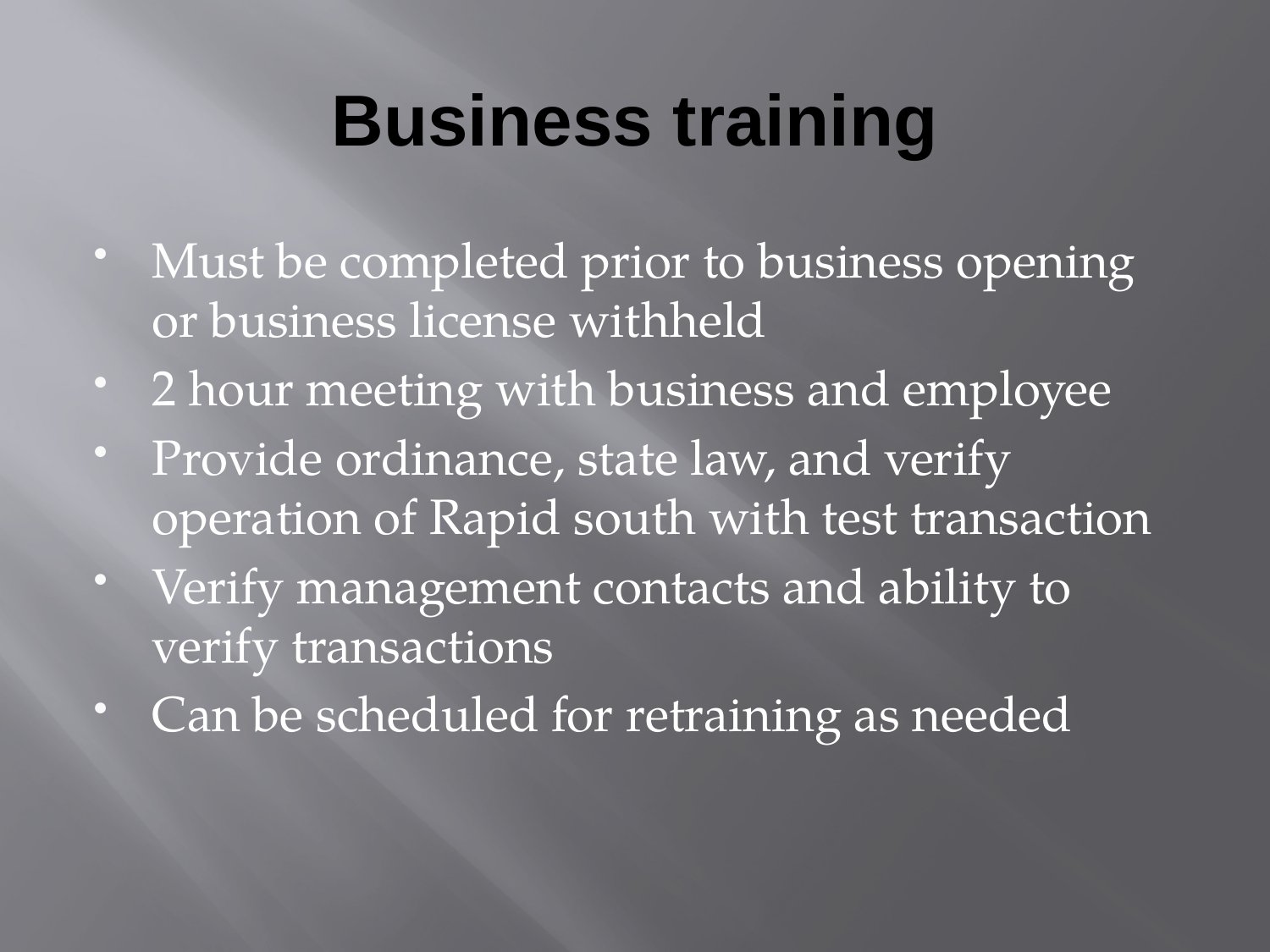

# Business training
Must be completed prior to business opening or business license withheld
2 hour meeting with business and employee
Provide ordinance, state law, and verify operation of Rapid south with test transaction
Verify management contacts and ability to verify transactions
Can be scheduled for retraining as needed